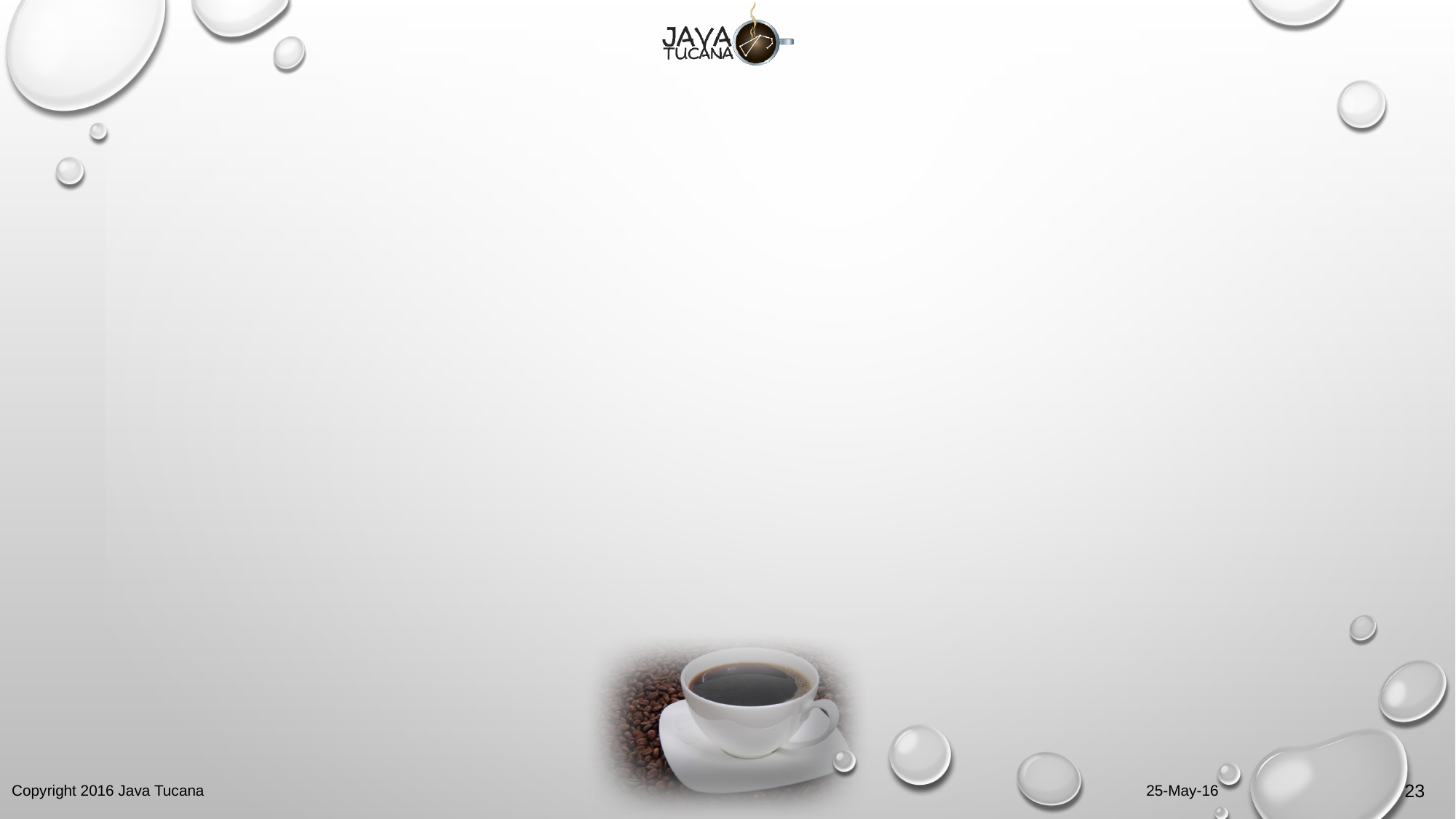

#

25-May-16
23
Copyright 2016 Java Tucana